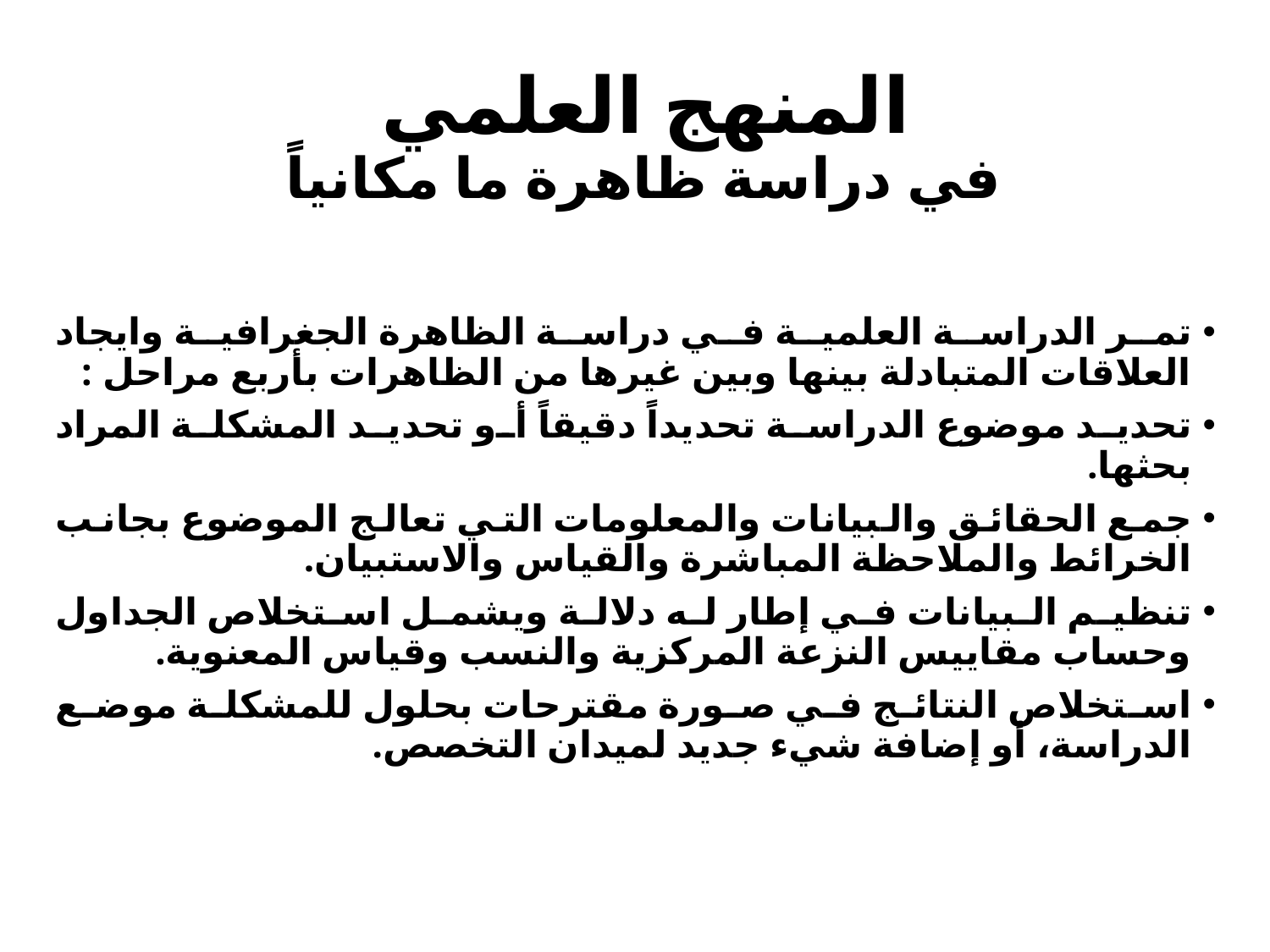

# المنهج العلمي في دراسة ظاهرة ما مكانياً
تمر الدراسة العلمية في دراسة الظاهرة الجغرافية وايجاد العلاقات المتبادلة بينها وبين غيرها من الظاهرات بأربع مراحل :
تحديد موضوع الدراسة تحديداً دقيقاً أو تحديد المشكلة المراد بحثها.
جمع الحقائق والبيانات والمعلومات التي تعالج الموضوع بجانب الخرائط والملاحظة المباشرة والقياس والاستبيان.
تنظيم البيانات في إطار له دلالة ويشمل استخلاص الجداول وحساب مقاييس النزعة المركزية والنسب وقياس المعنوية.
استخلاص النتائج في صورة مقترحات بحلول للمشكلة موضع الدراسة، أو إضافة شيء جديد لميدان التخصص.